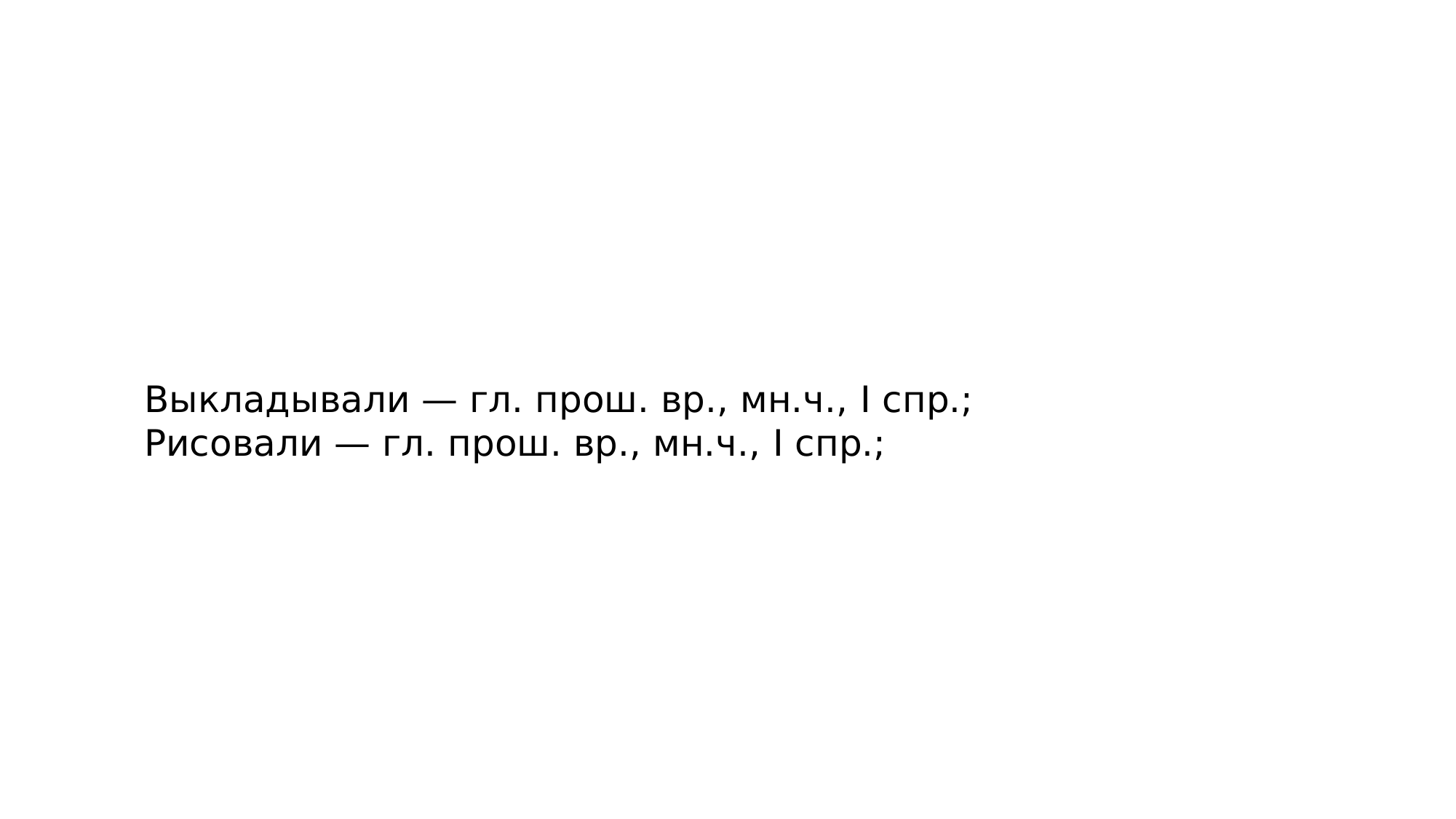

Выкладывали — гл. прош. вр., мн.ч., I спр.;
Рисовали — гл. прош. вр., мн.ч., I спр.;